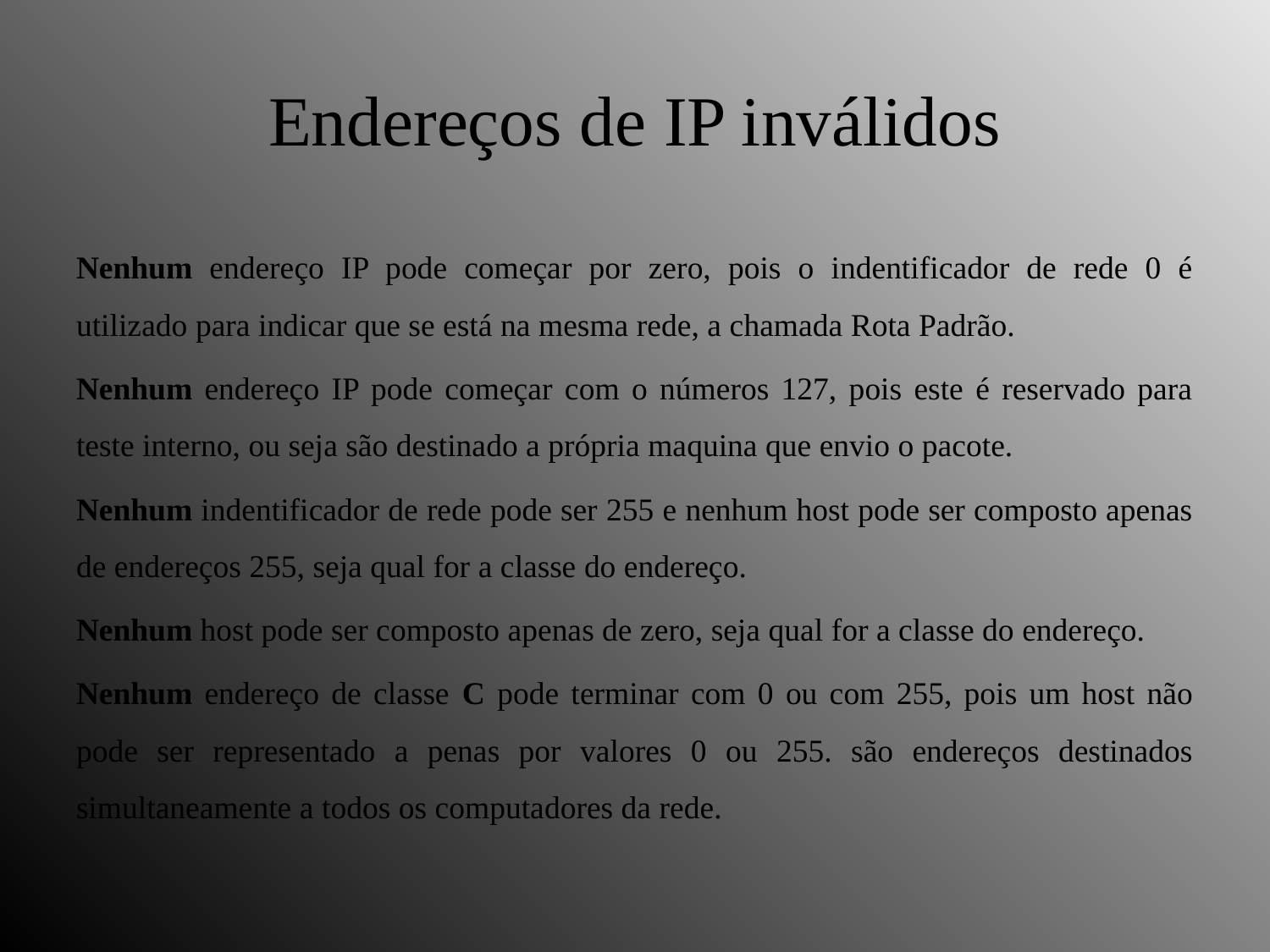

# Endereços de IP inválidos
Nenhum endereço IP pode começar por zero, pois o indentificador de rede 0 é utilizado para indicar que se está na mesma rede, a chamada Rota Padrão.
Nenhum endereço IP pode começar com o números 127, pois este é reservado para teste interno, ou seja são destinado a própria maquina que envio o pacote.
Nenhum indentificador de rede pode ser 255 e nenhum host pode ser composto apenas de endereços 255, seja qual for a classe do endereço.
Nenhum host pode ser composto apenas de zero, seja qual for a classe do endereço.
Nenhum endereço de classe C pode terminar com 0 ou com 255, pois um host não pode ser representado a penas por valores 0 ou 255. são endereços destinados simultaneamente a todos os computadores da rede.